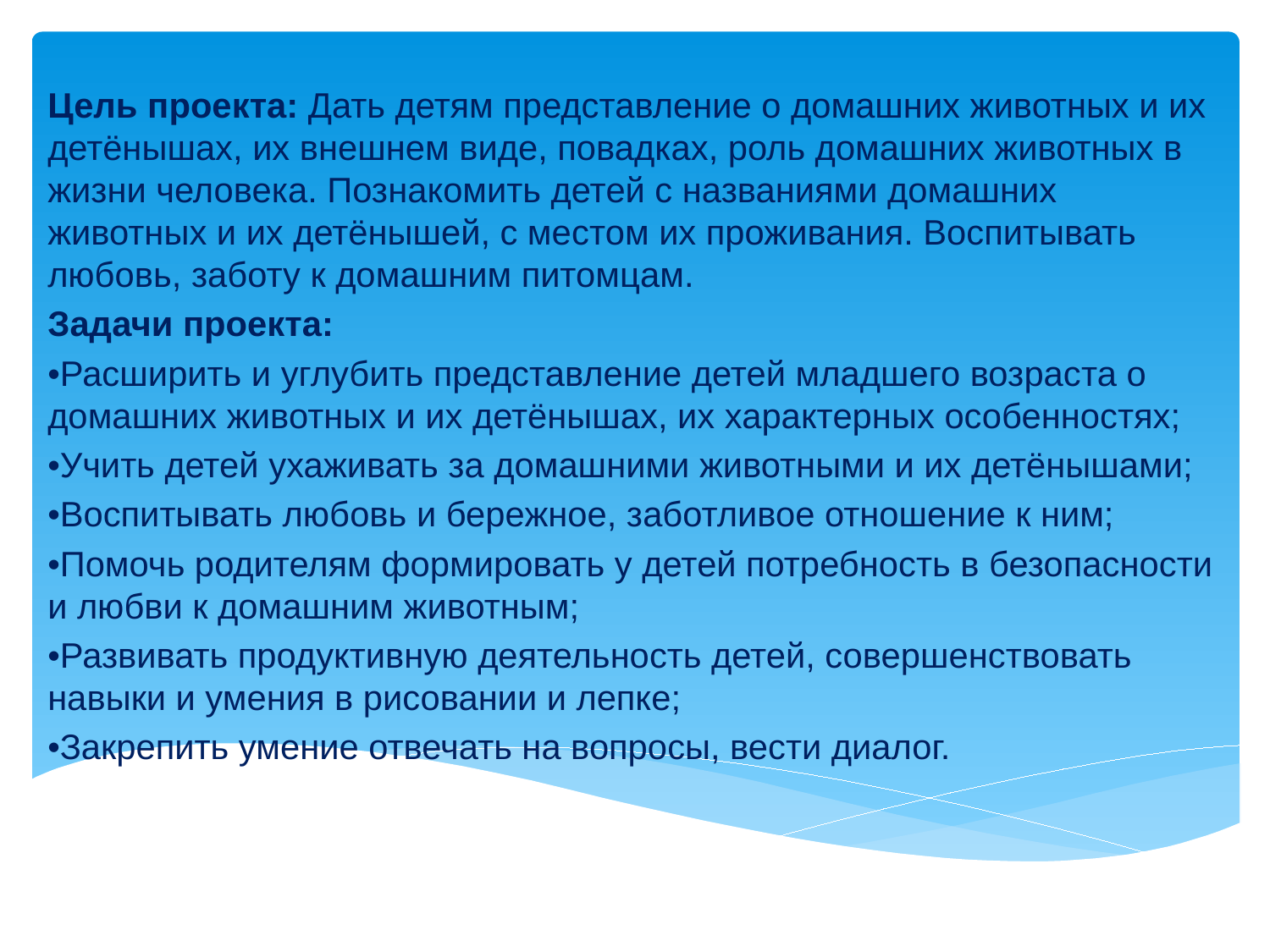

Цель проекта: Дать детям представление о домашних животных и их детёнышах, их внешнем виде, повадках, роль домашних животных в жизни человека. Познакомить детей с названиями домашних животных и их детёнышей, с местом их проживания. Воспитывать любовь, заботу к домашним питомцам.
Задачи проекта:
•Расширить и углубить представление детей младшего возраста о домашних животных и их детёнышах, их характерных особенностях;
•Учить детей ухаживать за домашними животными и их детёнышами;
•Воспитывать любовь и бережное, заботливое отношение к ним;
•Помочь родителям формировать у детей потребность в безопасности и любви к домашним животным;
•Развивать продуктивную деятельность детей, совершенствовать навыки и умения в рисовании и лепке;
•Закрепить умение отвечать на вопросы, вести диалог.